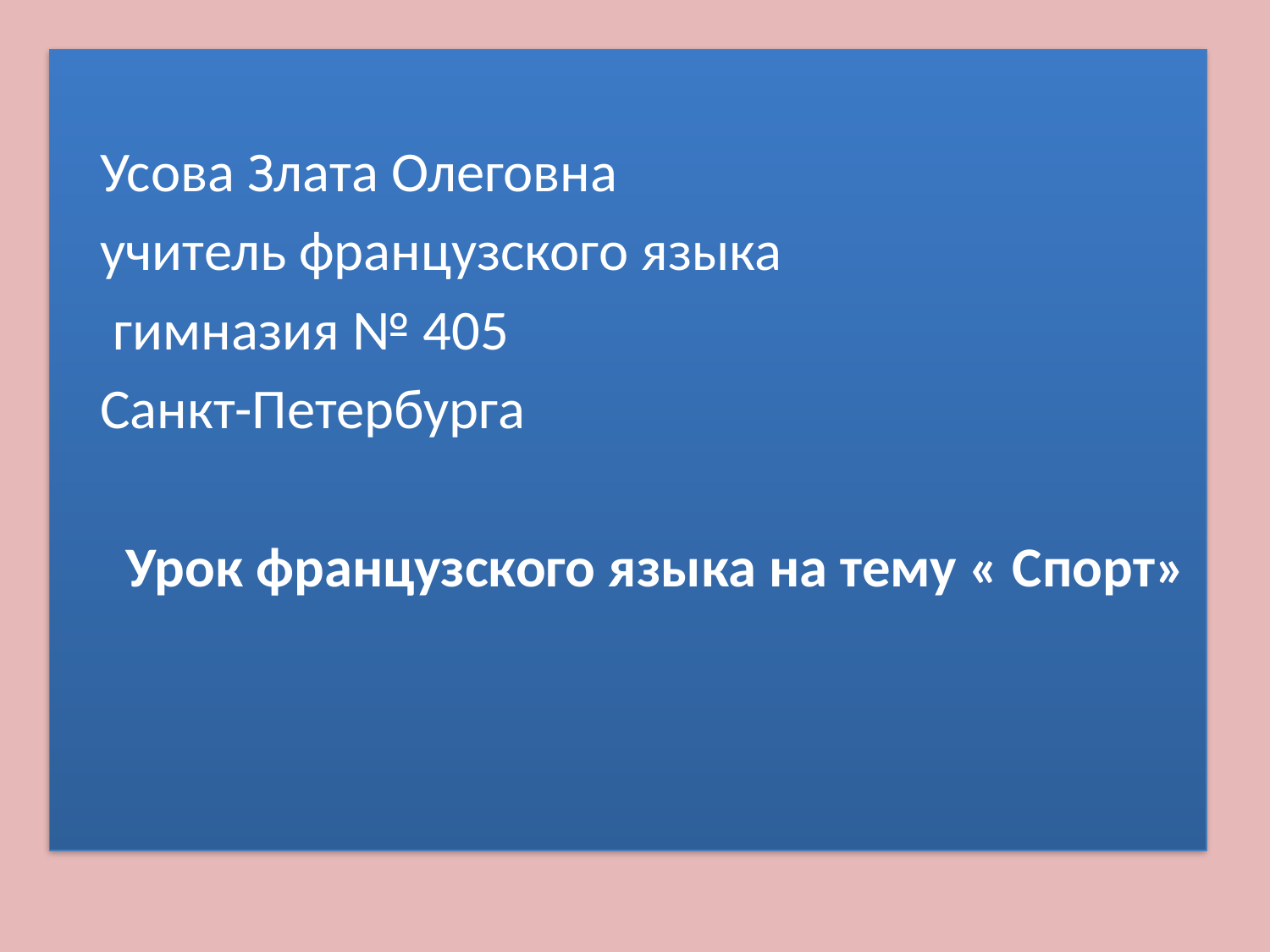

Усова Злата Олеговна
   учитель французского языка
    гимназия № 405
   Санкт-Петербурга

     Урок французского языка на тему « Спорт»